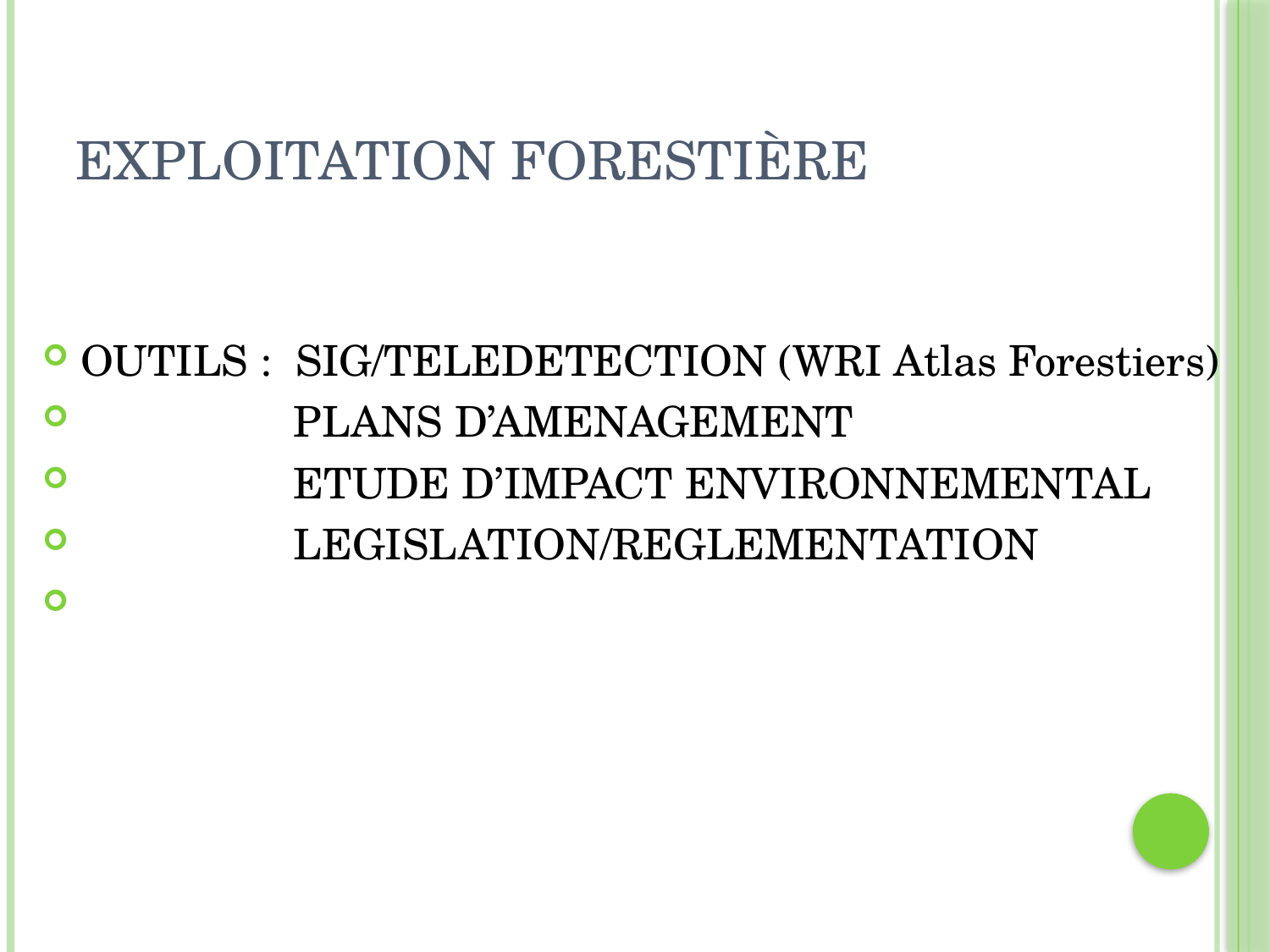

# Exploitation forestière
OUTILS :  SIG/TELEDETECTION (WRI Atlas Forestiers)
                  PLANS D’AMENAGEMENT
                  ETUDE D’IMPACT ENVIRONNEMENTAL
                  LEGISLATION/REGLEMENTATION